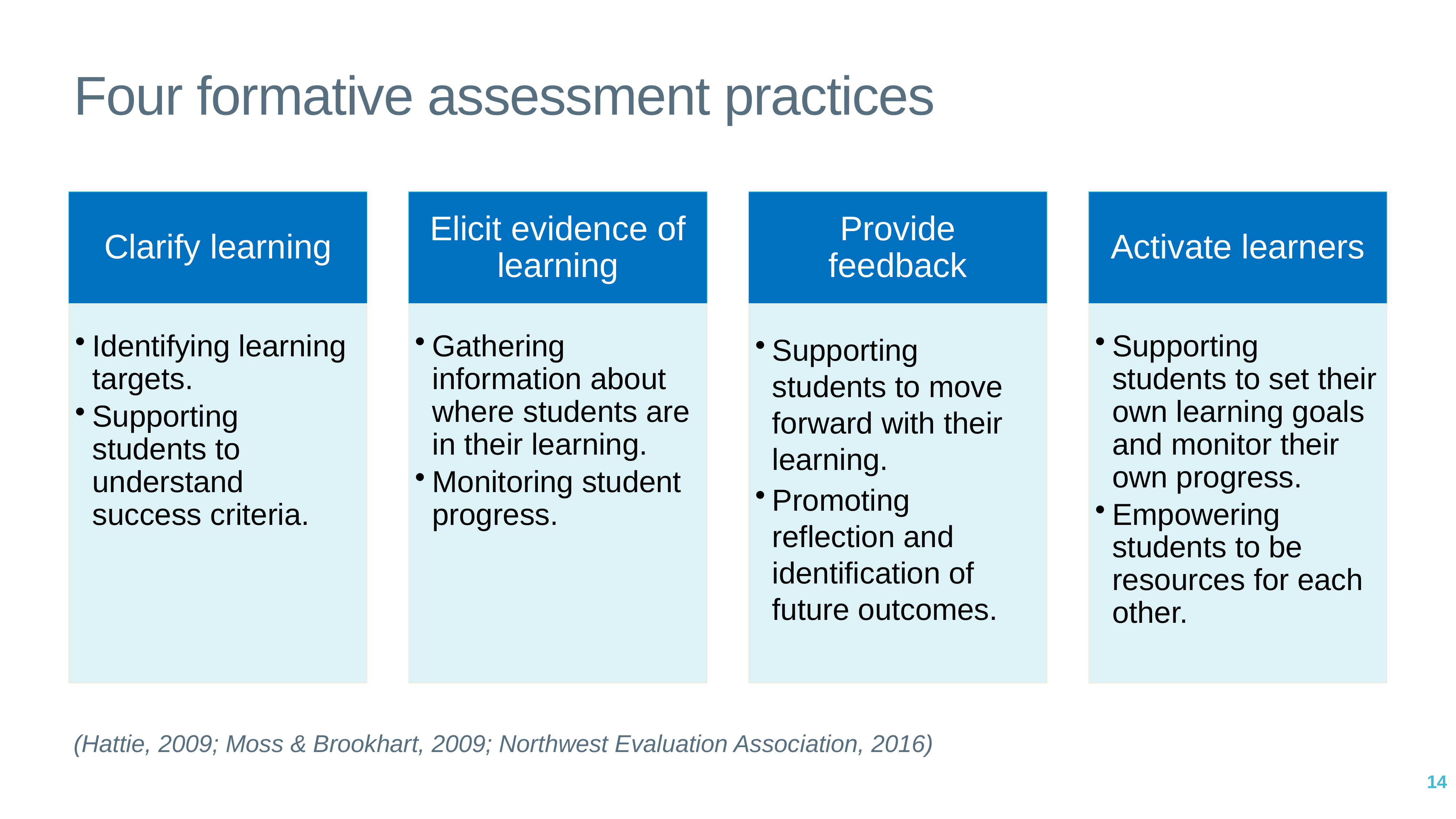

Four formative assessment practices
Clarify learning

Identifying learning targets.
Supporting students to understand success criteria.
Elicit evidence of learning

Gathering information about where students are in their learning.
Monitoring student progress.
Provide feedback

Supporting students to move forward with their learning.
Promoting reflection and identification of future outcomes.
Activate learners

Supporting students to set their own learning goals and monitor their own progress.
Empowering students to be resources for each other.

(Hattie, 2009; Moss & Brookhart, 2009; Northwest Evaluation Association, 2016)
14